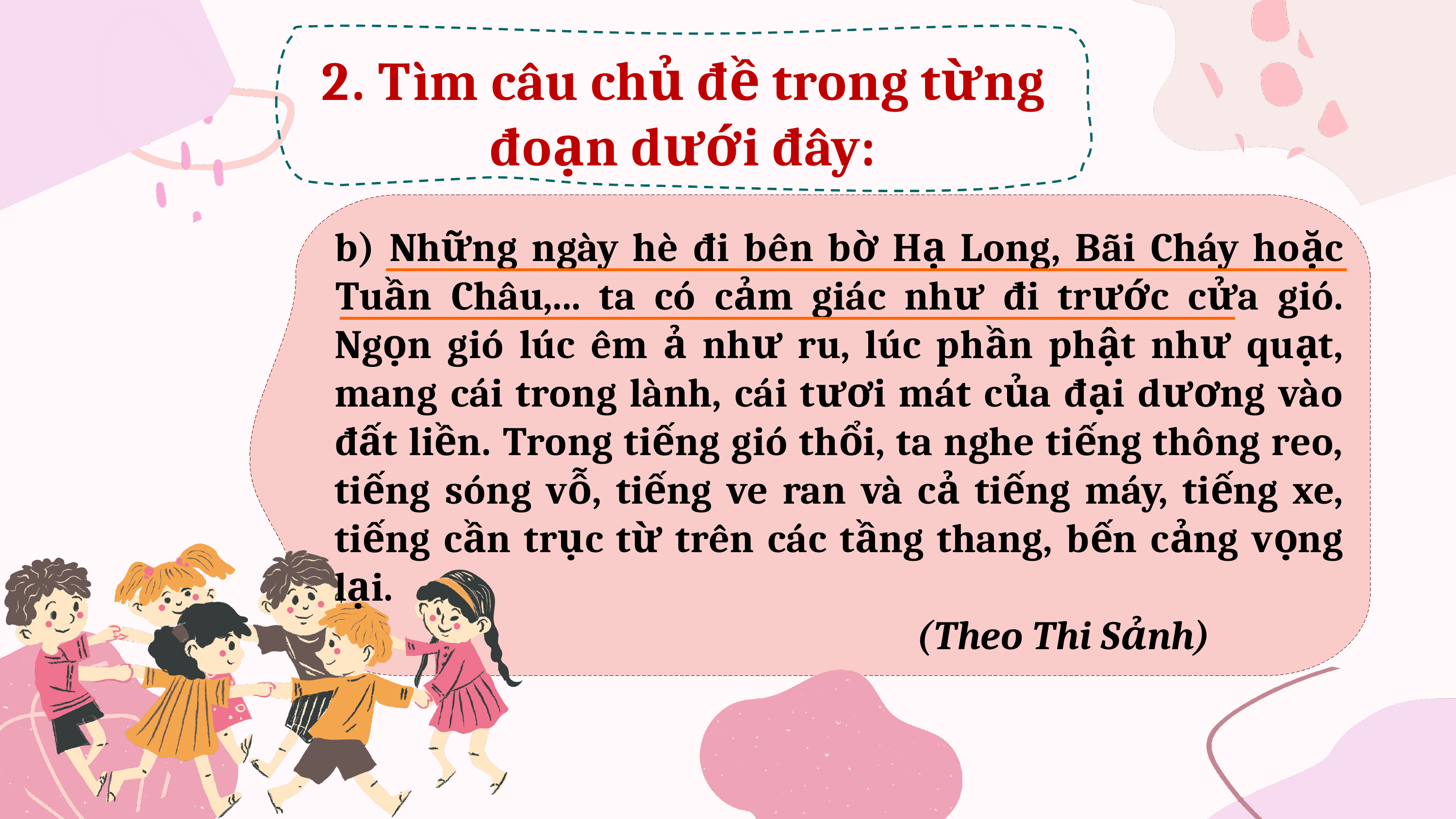

2. Tìm câu chủ đề trong từng đoạn dưới đây:

b) Những ngày hè đi bên bờ Hạ Long, Bãi Cháy hoặc Tuần Châu,... ta có cảm giác như đi trước cửa gió. Ngọn gió lúc êm ả như ru, lúc phần phật như quạt, mang cái trong lành, cái tươi mát của đại dương vào đất liền. Trong tiếng gió thổi, ta nghe tiếng thông reo, tiếng sóng vỗ, tiếng ve ran và cả tiếng máy, tiếng xe, tiếng cần trục từ trên các tầng thang, bến cảng vọng lại.
 								(Theo Thi Sảnh)